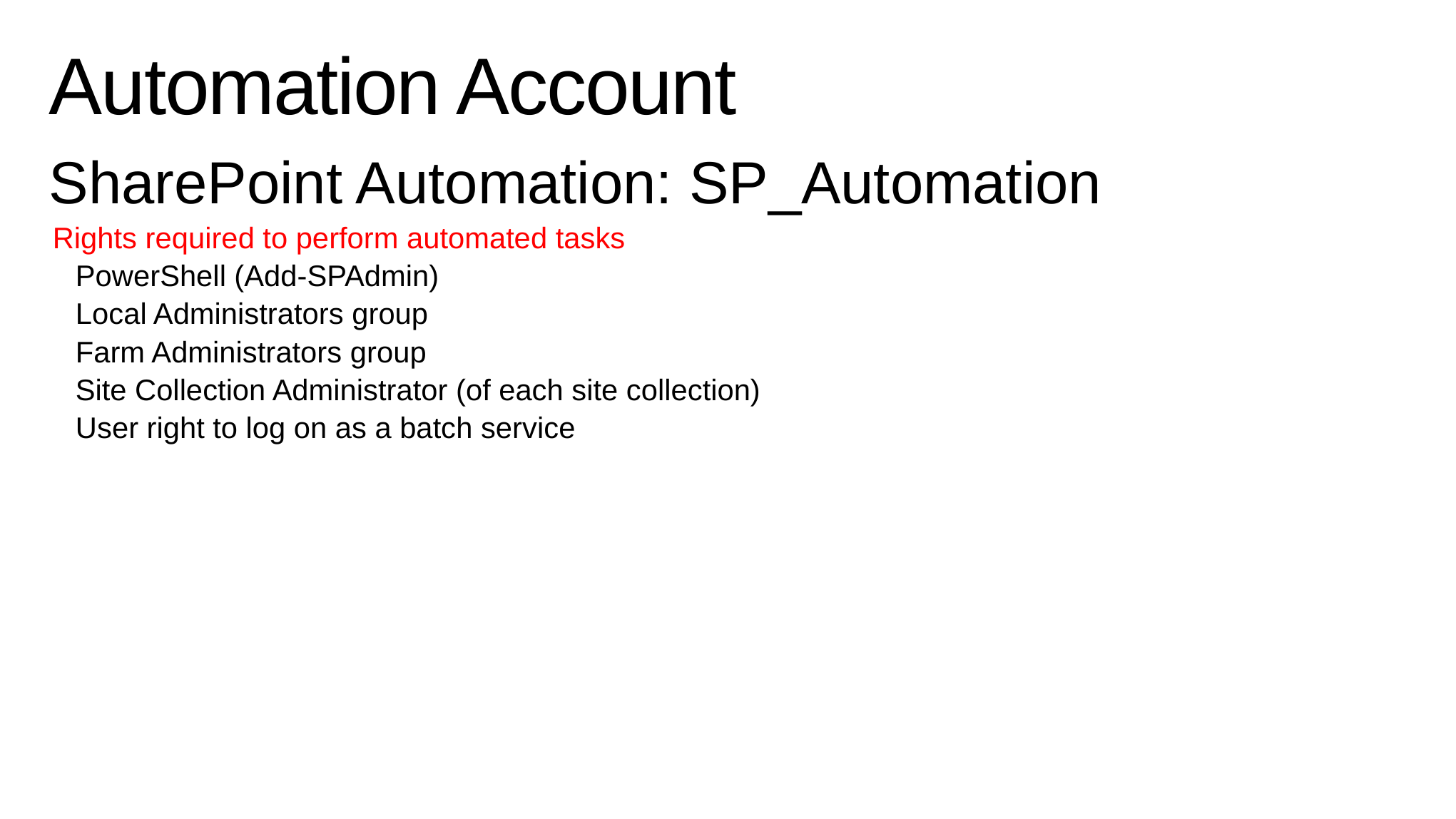

# Automation Account
SharePoint Automation: SP_Automation
Rights required to perform automated tasks
PowerShell (Add-SPAdmin)
Local Administrators group
Farm Administrators group
Site Collection Administrator (of each site collection)
User right to log on as a batch service